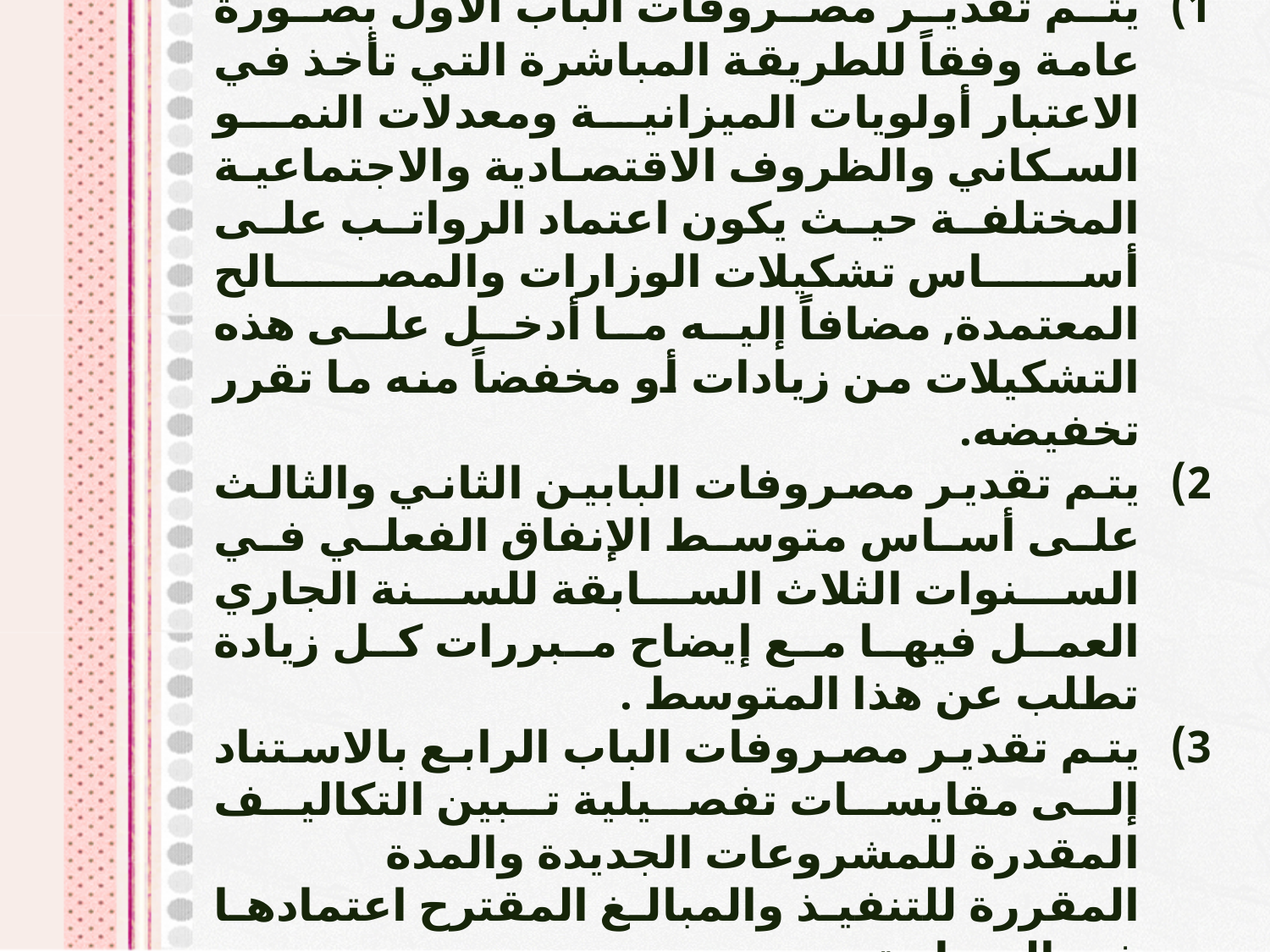

يتم تقدير مصروفات الباب الأول بصورة عامة وفقاً للطريقة المباشرة التي تأخذ في الاعتبار أولويات الميزانية ومعدلات النمو السكاني والظروف الاقتصادية والاجتماعية المختلفة حيث يكون اعتماد الرواتب على أساس تشكيلات الوزارات والمصالح المعتمدة, مضافاً إليه ما أدخل على هذه التشكيلات من زيادات أو مخفضاً منه ما تقرر تخفيضه.
يتم تقدير مصروفات البابين الثاني والثالث على أساس متوسط الإنفاق الفعلي في السنوات الثلاث السابقة للسنة الجاري العمل فيها مع إيضاح مبررات كل زيادة تطلب عن هذا المتوسط .
يتم تقدير مصروفات الباب الرابع بالاستناد إلى مقايسات تفصيلية تبين التكاليف المقدرة للمشروعات الجديدة والمدة المقررة للتنفيذ والمبالغ المقترح اعتمادها في الميزانية,